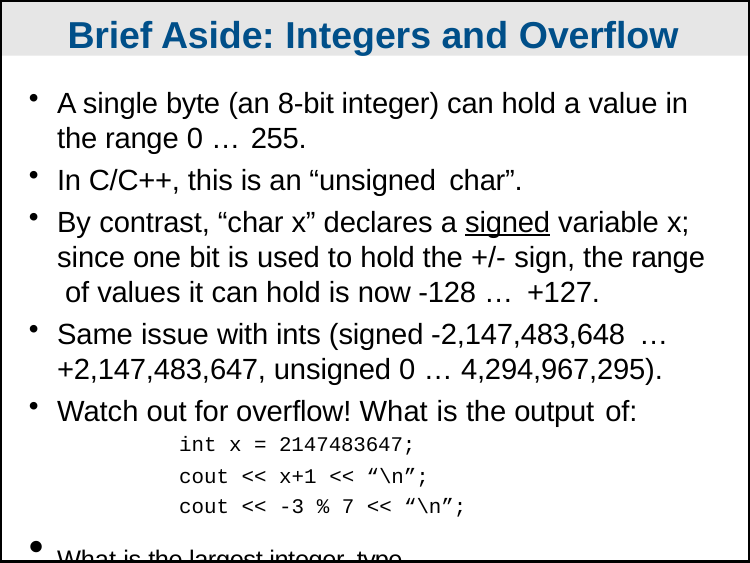

Brief Aside: Integers and Overflow
A single byte (an 8-bit integer) can hold a value in  the range 0 … 255.
In C/C++, this is an “unsigned char”.
By contrast, “char x” declares a signed variable x;  since one bit is used to hold the +/- sign, the range  of values it can hold is now -128 … +127.
Same issue with ints (signed -2,147,483,648 …
+2,147,483,647, unsigned 0 … 4,294,967,295).
Watch out for overflow! What is the output of:
int x = 2147483647;
cout << x+1 << “\n”;  cout << -3 % 7 << “\n”;
What is the largest integer type available?